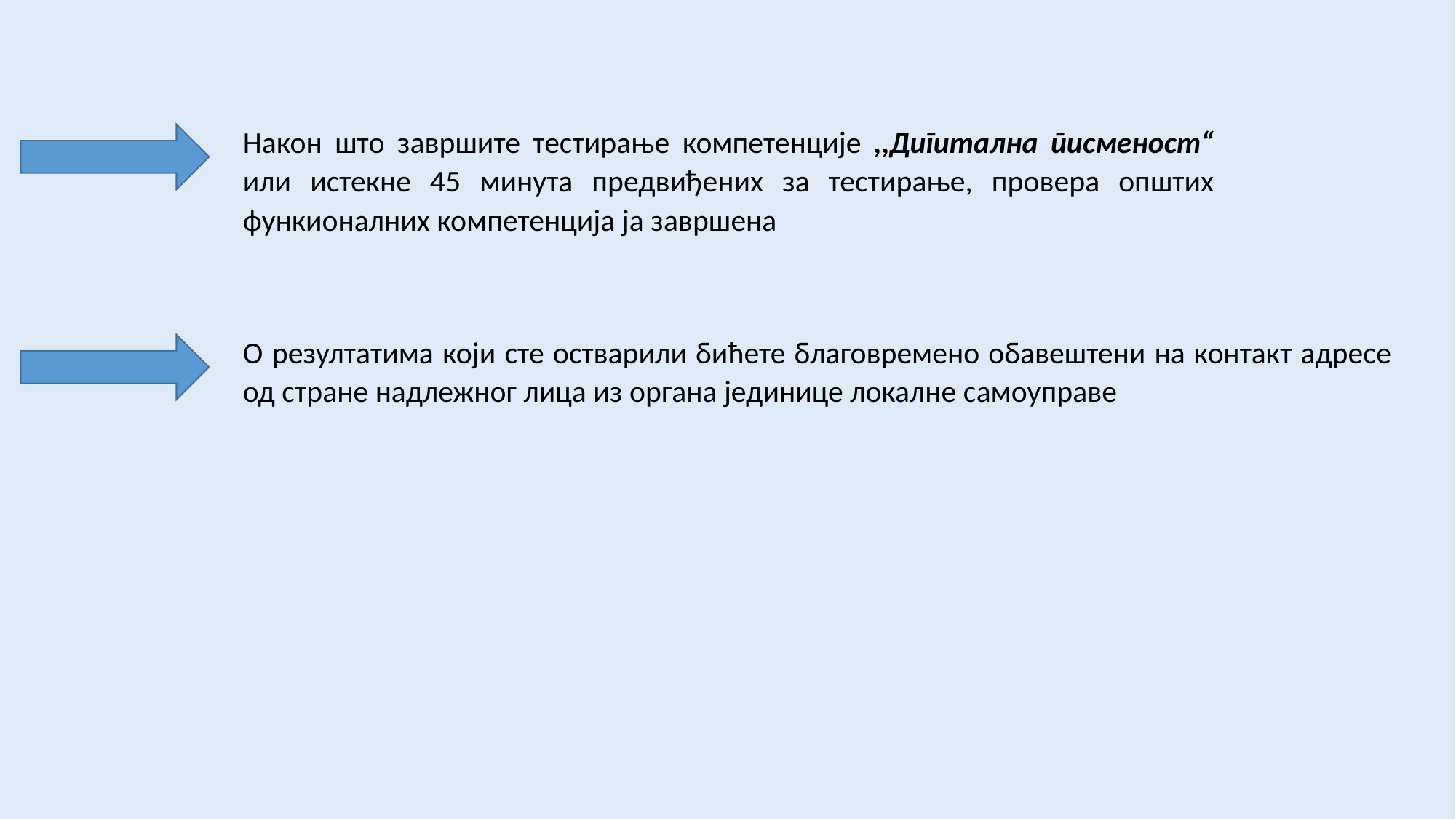

Након што завршите тестирање компетенције ,,Дигитална писменост“ или истекне 45 минута предвиђених за тестирање, провера општих функионалних компетенција ја завршена

О резултатима који сте остварили бићете благовремено обавештени на контакт адресе од стране надлежног лица из органа јединице локалне самоуправе